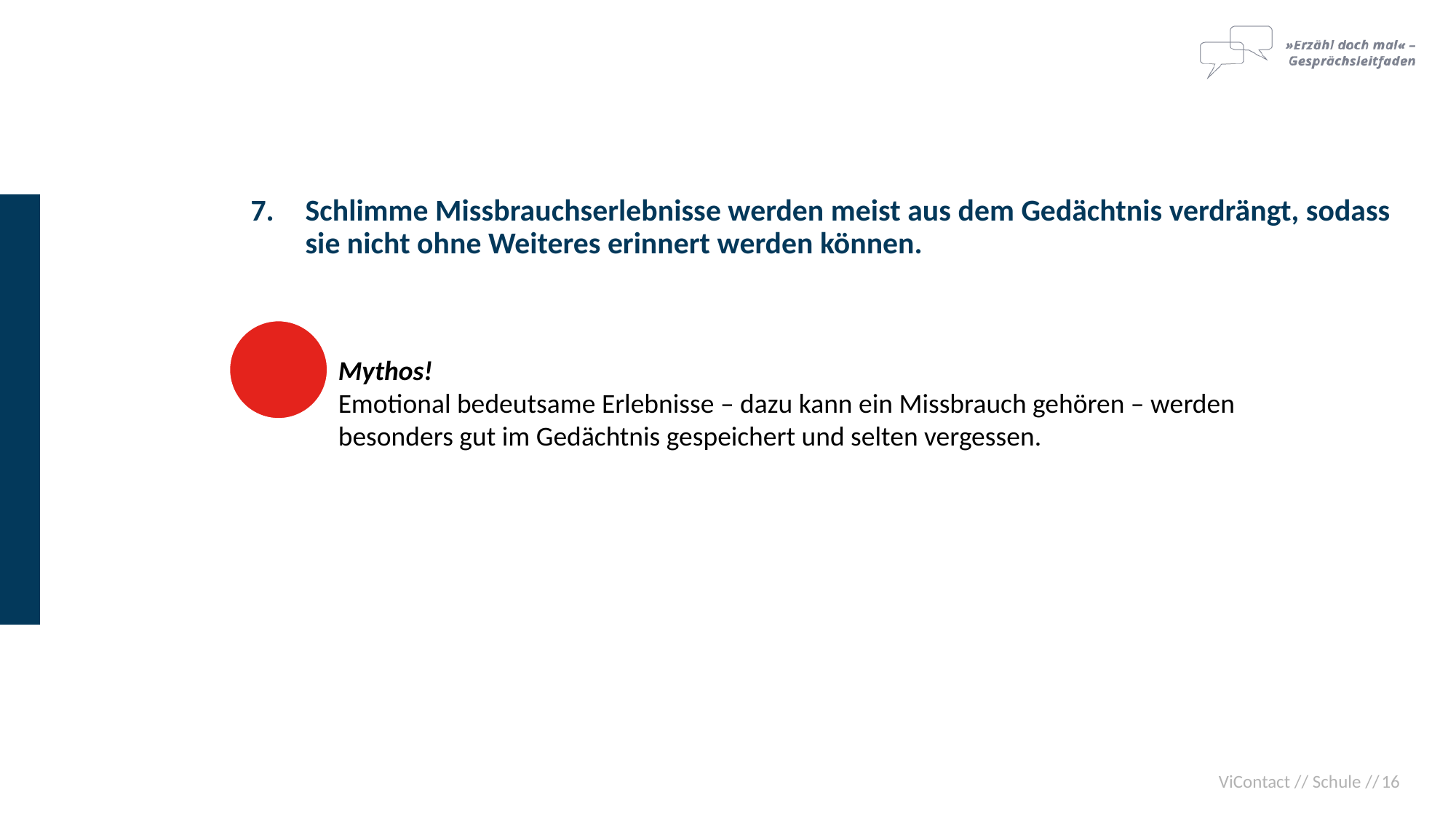

Schlimme Missbrauchserlebnisse werden meist aus dem Gedächtnis verdrängt, sodass sie nicht ohne Weiteres erinnert werden können.

	Mythos!
	Emotional bedeutsame Erlebnisse – dazu kann ein Missbrauch gehören – werden
	besonders gut im Gedächtnis gespeichert und selten vergessen.

ViContact // Schule //
16